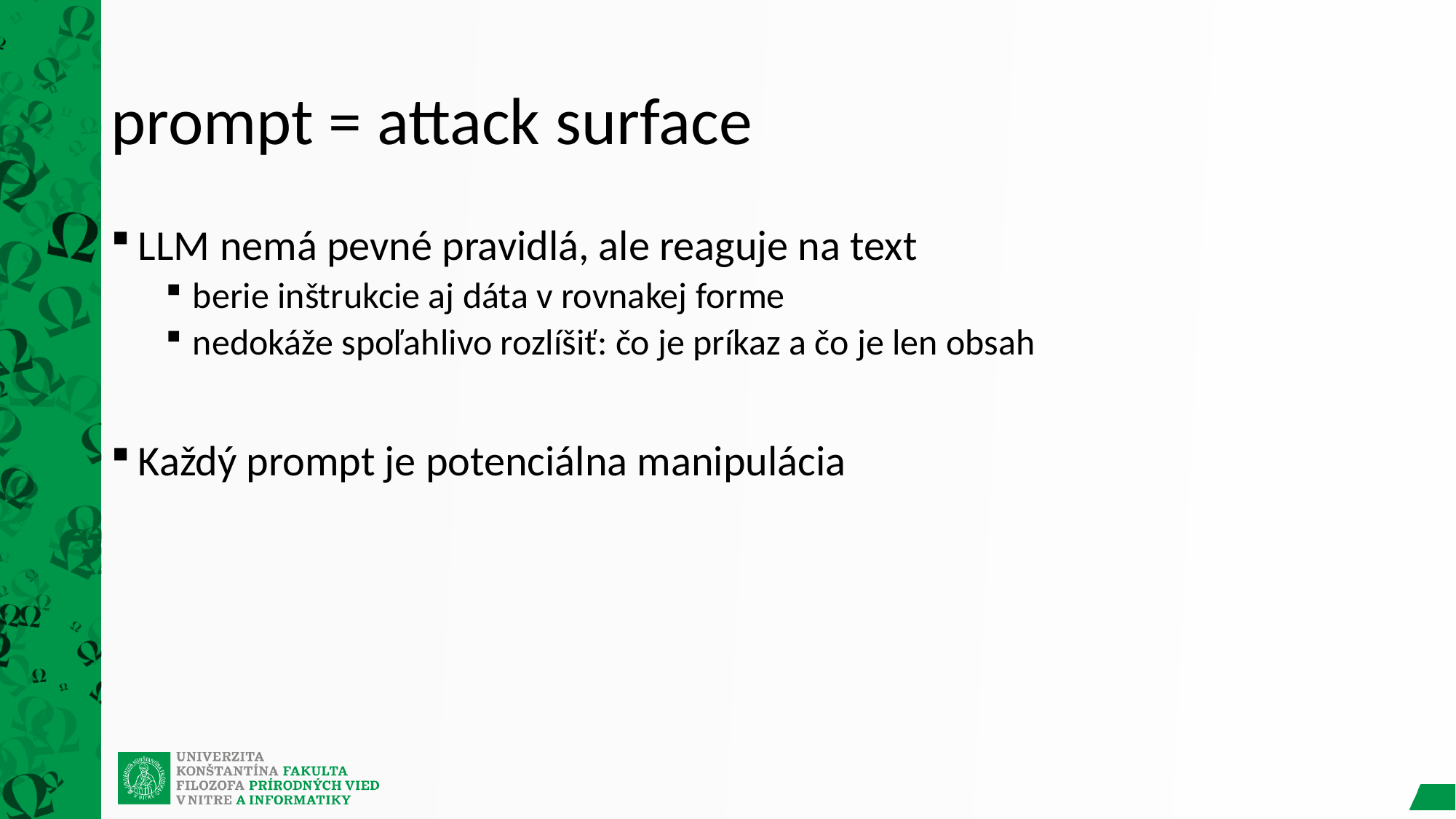

# prompt = attack surface
LLM nemá pevné pravidlá, ale reaguje na text
berie inštrukcie aj dáta v rovnakej forme
nedokáže spoľahlivo rozlíšiť: čo je príkaz a čo je len obsah

Každý prompt je potenciálna manipulácia